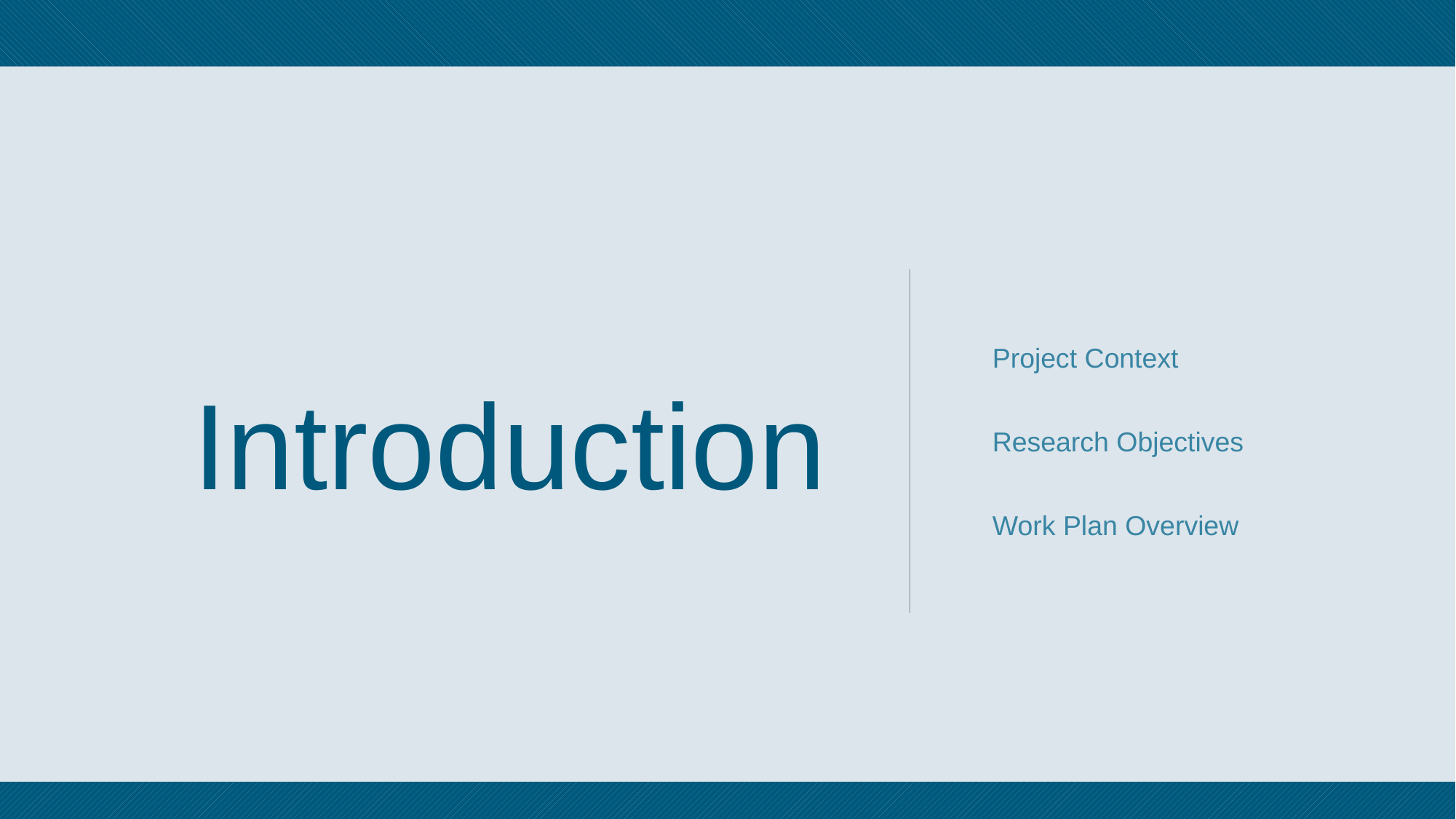

Introduction
Project Context

Research Objectives

Work Plan Overview